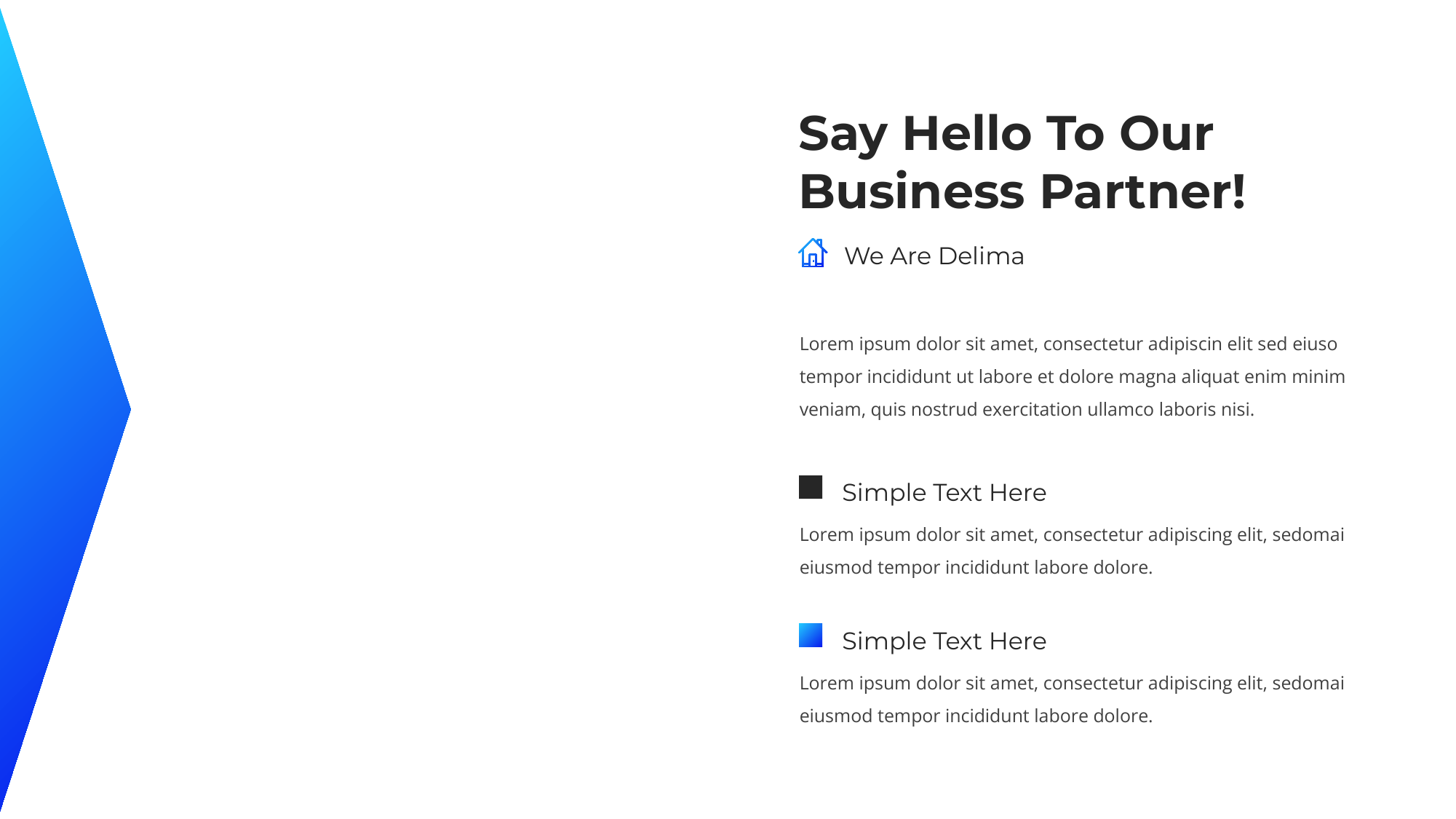

Say Hello To Our Business Partner!
We Are Delima

Lorem ipsum dolor sit amet, consectetur adipiscin elit sed eiuso tempor incididunt ut labore et dolore magna aliquat enim minim veniam, quis nostrud exercitation ullamco laboris nisi.
Simple Text Here

Lorem ipsum dolor sit amet, consectetur adipiscing elit, sedomai eiusmod tempor incididunt labore dolore.
Simple Text Here

Lorem ipsum dolor sit amet, consectetur adipiscing elit, sedomai eiusmod tempor incididunt labore dolore.